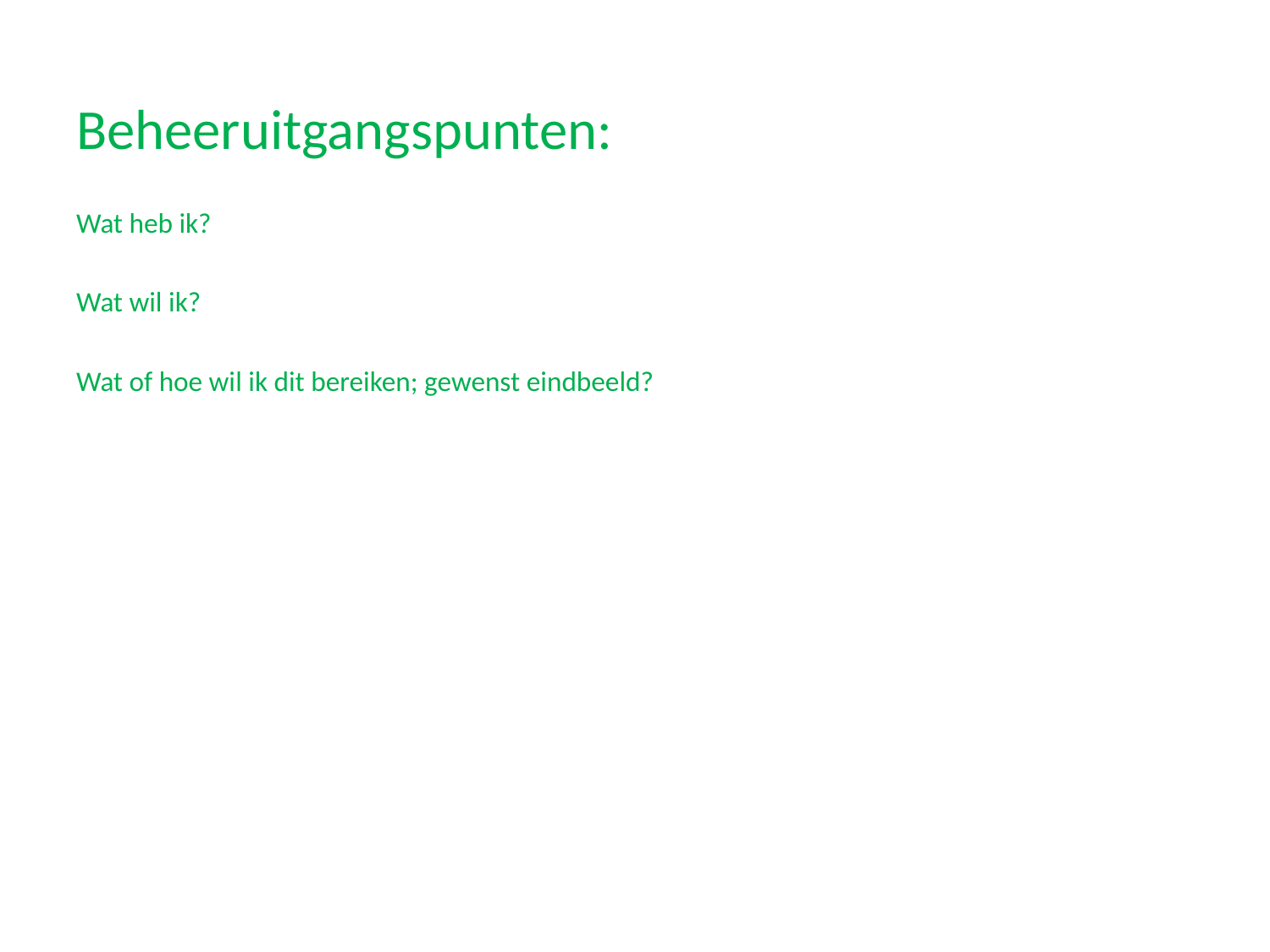

Beheeruitgangspunten:

Wat heb ik?

Wat wil ik?

Wat of hoe wil ik dit bereiken; gewenst eindbeeld?